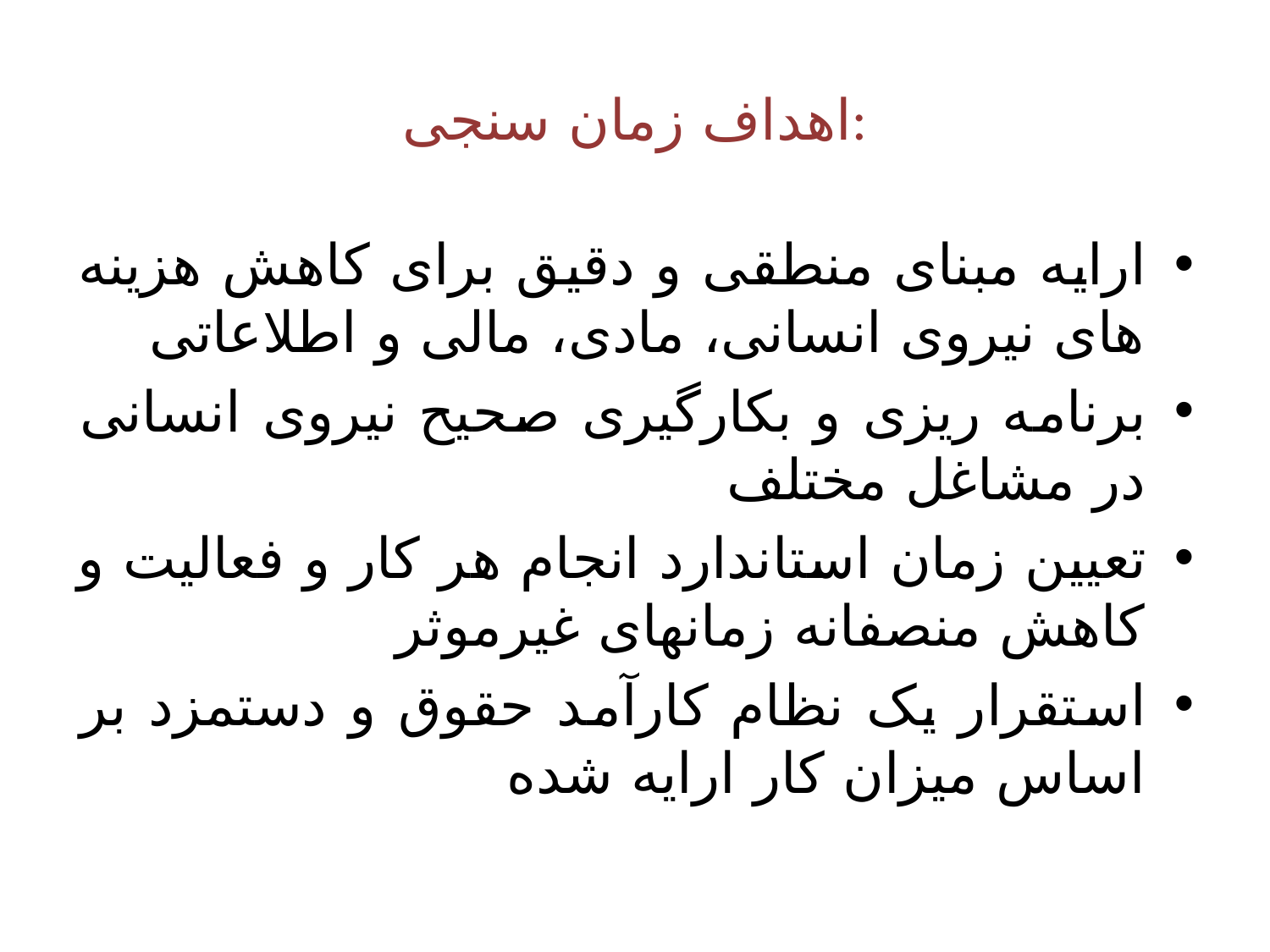

# اهداف زمان سنجی:
ارایه مبنای منطقی و دقیق برای کاهش هزینه های نیروی انسانی، مادی، مالی و اطلاعاتی
برنامه ریزی و بکارگیری صحیح نیروی انسانی در مشاغل مختلف
تعیین زمان استاندارد انجام هر کار و فعالیت و کاهش منصفانه زمانهای غیرموثر
استقرار یک نظام کارآمد حقوق و دستمزد بر اساس میزان کار ارایه شده